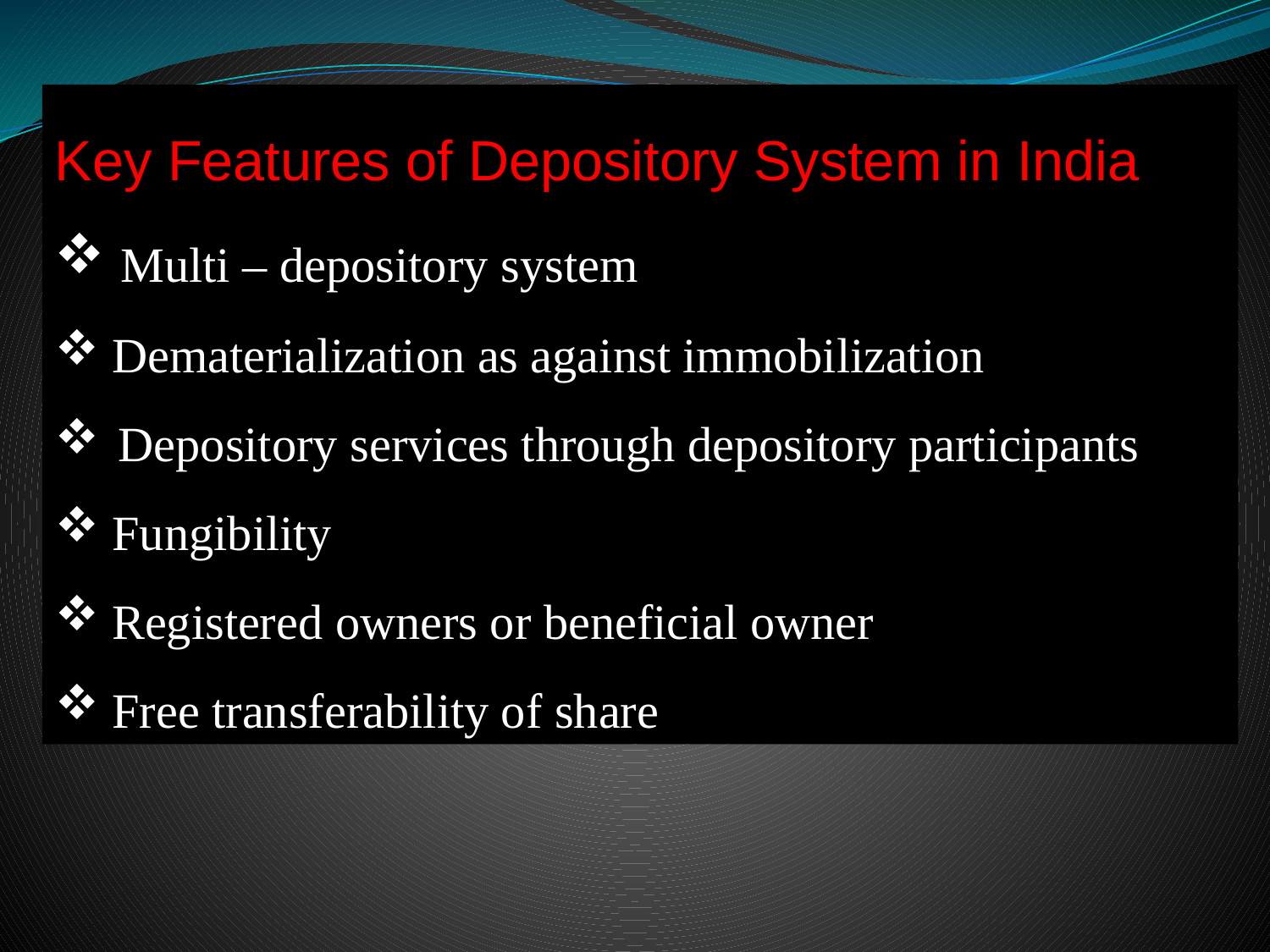

Key Features of Depository System in India
 Multi – depository system
 Dematerialization as against immobilization
Depository services through depository participants
 Fungibility
 Registered owners or beneficial owner
 Free transferability of share